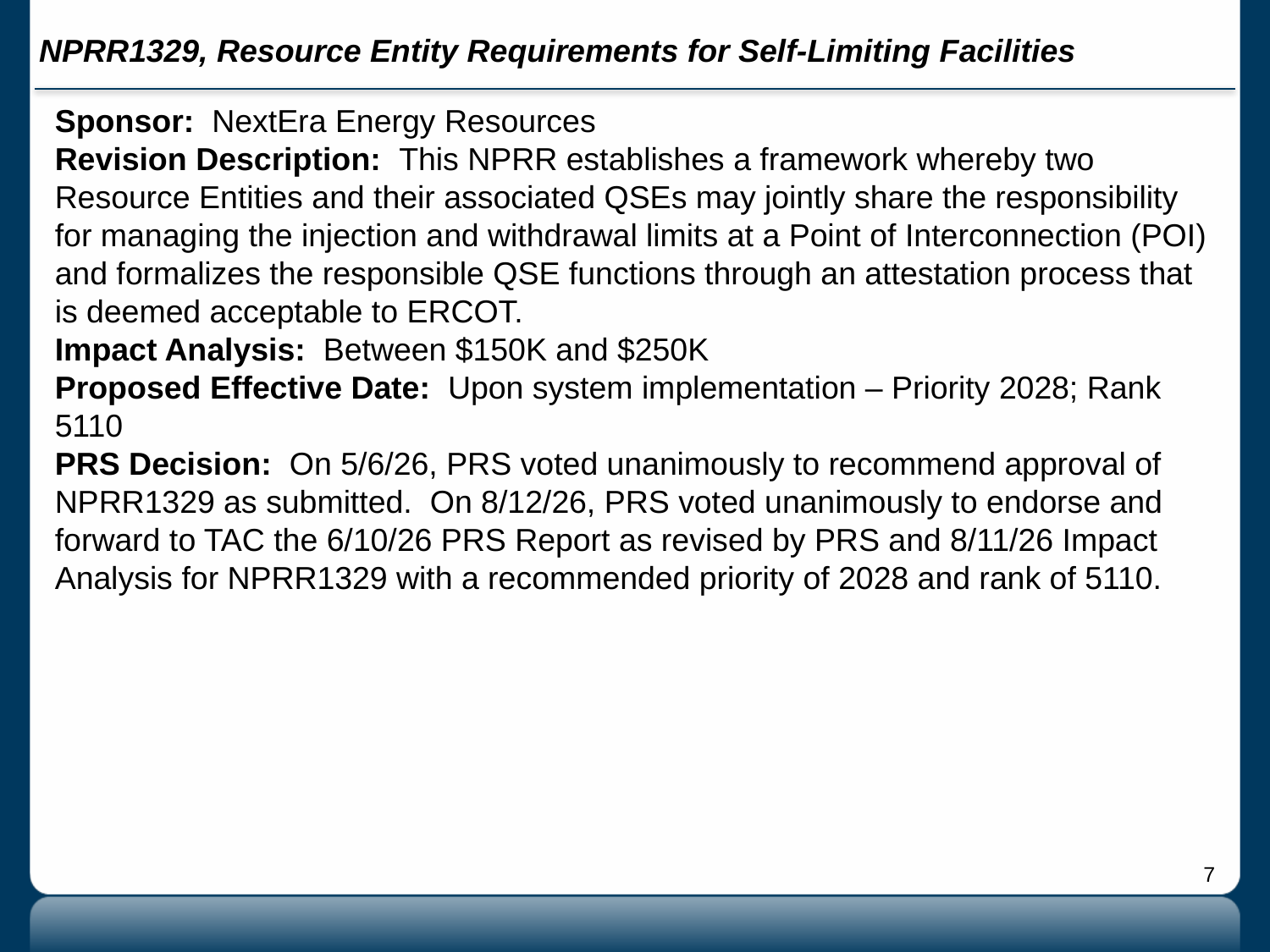

# NPRR1329, Resource Entity Requirements for Self-Limiting Facilities
Sponsor:  NextEra Energy Resources
Revision Description:  This NPRR establishes a framework whereby two Resource Entities and their associated QSEs may jointly share the responsibility for managing the injection and withdrawal limits at a Point of Interconnection (POI) and formalizes the responsible QSE functions through an attestation process that is deemed acceptable to ERCOT.
Impact Analysis:  Between $150K and $250K
Proposed Effective Date:  Upon system implementation – Priority 2028; Rank 5110
PRS Decision:  On 5/6/26, PRS voted unanimously to recommend approval of NPRR1329 as submitted.  On 8/12/26, PRS voted unanimously to endorse and forward to TAC the 6/10/26 PRS Report as revised by PRS and 8/11/26 Impact Analysis for NPRR1329 with a recommended priority of 2028 and rank of 5110.